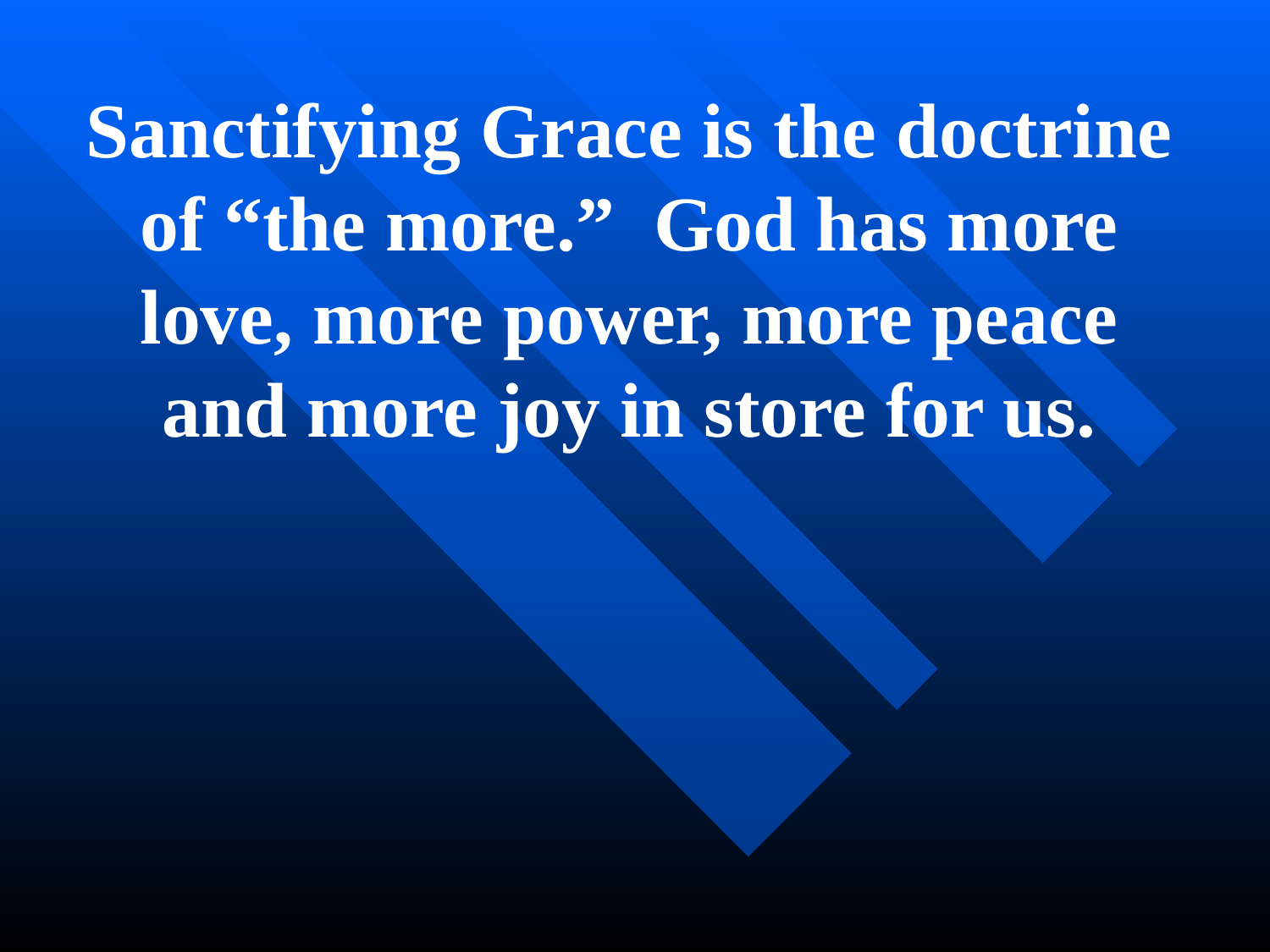

Sanctifying Grace is the doctrine of “the more.”  God has more love, more power, more peace and more joy in store for us.